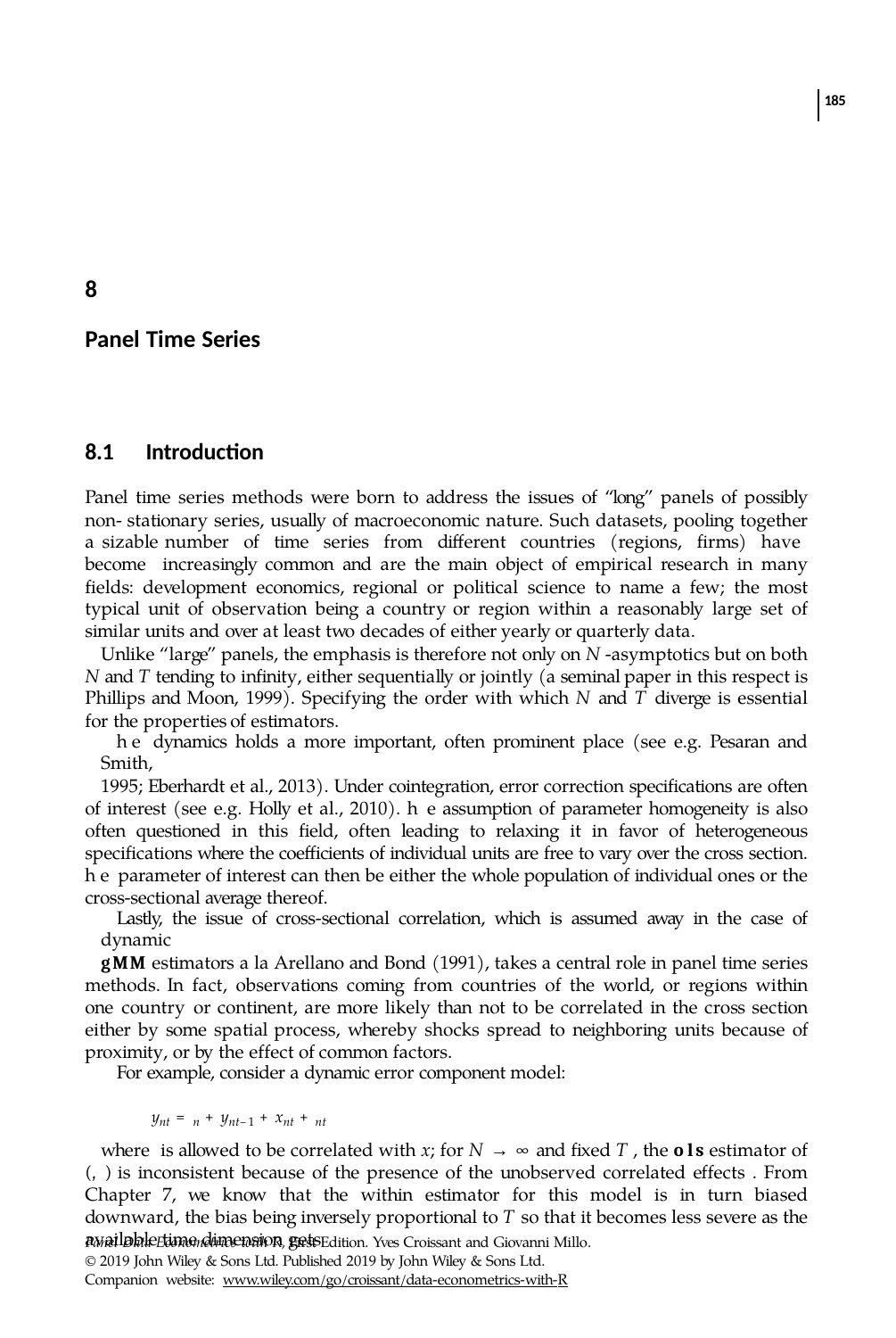

185

8
Panel Time Series
8.1	Introduction

Panel time series methods were born to address the issues of “long” panels of possibly non- stationary series, usually of macroeconomic nature. Such datasets, pooling together a sizable number  of  time  series  from  different  countries  (regions,  ﬁrms)  have  become  increasingly common and are the main object of empirical research in many ﬁelds: development economics, regional or political science to name a few; the most typical unit of observation being a country or region within a reasonably large set of similar units and over at least two decades of either yearly or quarterly data.
Unlike “large” panels, the emphasis is therefore not only on N -asymptotics but on both N and T tending to inﬁnity, either sequentially or jointly (a seminal paper in this respect is Phillips and Moon, 1999). Specifying the order with which N and T diverge is essential for the properties of estimators.
he dynamics holds a more important, often prominent place (see e.g. Pesaran and Smith,
1995; Eberhardt et al., 2013). Under cointegration, error correction speciﬁcations are often of interest (see e.g. Holly et al., 2010). he assumption of parameter homogeneity is also often questioned in this ﬁeld, often leading to relaxing it in favor of heterogeneous speciﬁcations where the coeﬃcients of individual units are free to vary over the cross section. he parameter of interest can then be either the whole population of individual ones or the cross-sectional average thereof.
Lastly, the issue of cross-sectional correlation, which is assumed away in the case of dynamic
gmm estimators a la Arellano and Bond (1991), takes a central role in panel time series methods. In fact, observations coming from countries of the world, or regions within one country or continent, are more likely than not to be correlated in the cross section either by some spatial process, whereby shocks spread to neighboring units because of proximity, or by the effect of common factors.
For example, consider a dynamic error component model:
ynt = n + ynt–1 + xnt + nt
where  is allowed to be correlated with x; for N → ∞ and ﬁxed T , the ols estimator of (, ) is inconsistent because of the presence of the unobserved correlated effects . From Chapter 7, we know that the within estimator for this model is in turn biased downward, the bias being inversely proportional to T so that it becomes less severe as the available time dimension gets
Panel Data Econometrics with R, First Edition. Yves Croissant and Giovanni Millo.
© 2019 John Wiley & Sons Ltd. Published 2019 by John Wiley & Sons Ltd.
Companion website: www.wiley.com/go/croissant/data-econometrics-with-R